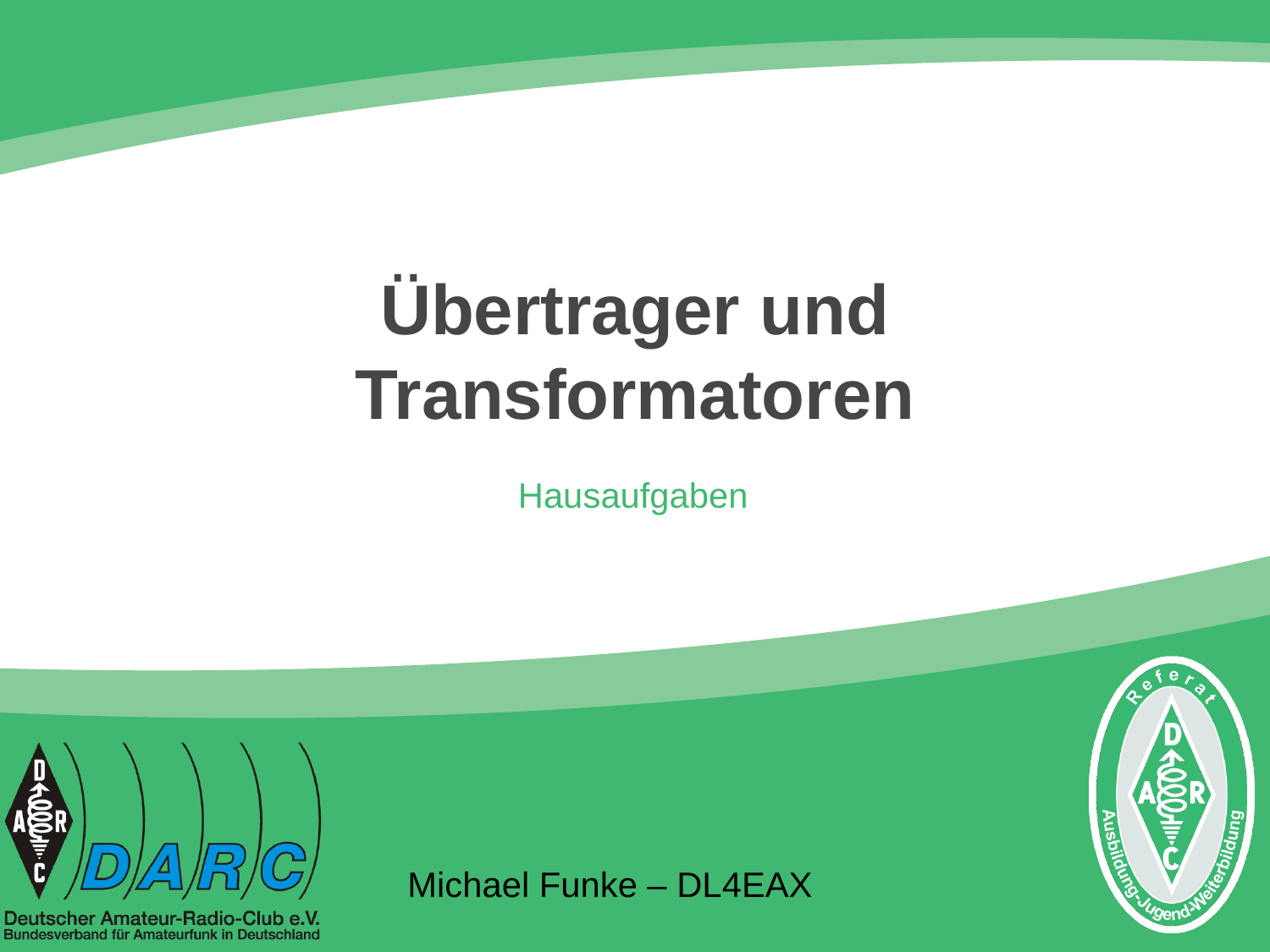

# Übertrager und Transformatoren
Hausaufgaben
Michael Funke – DL4EAX